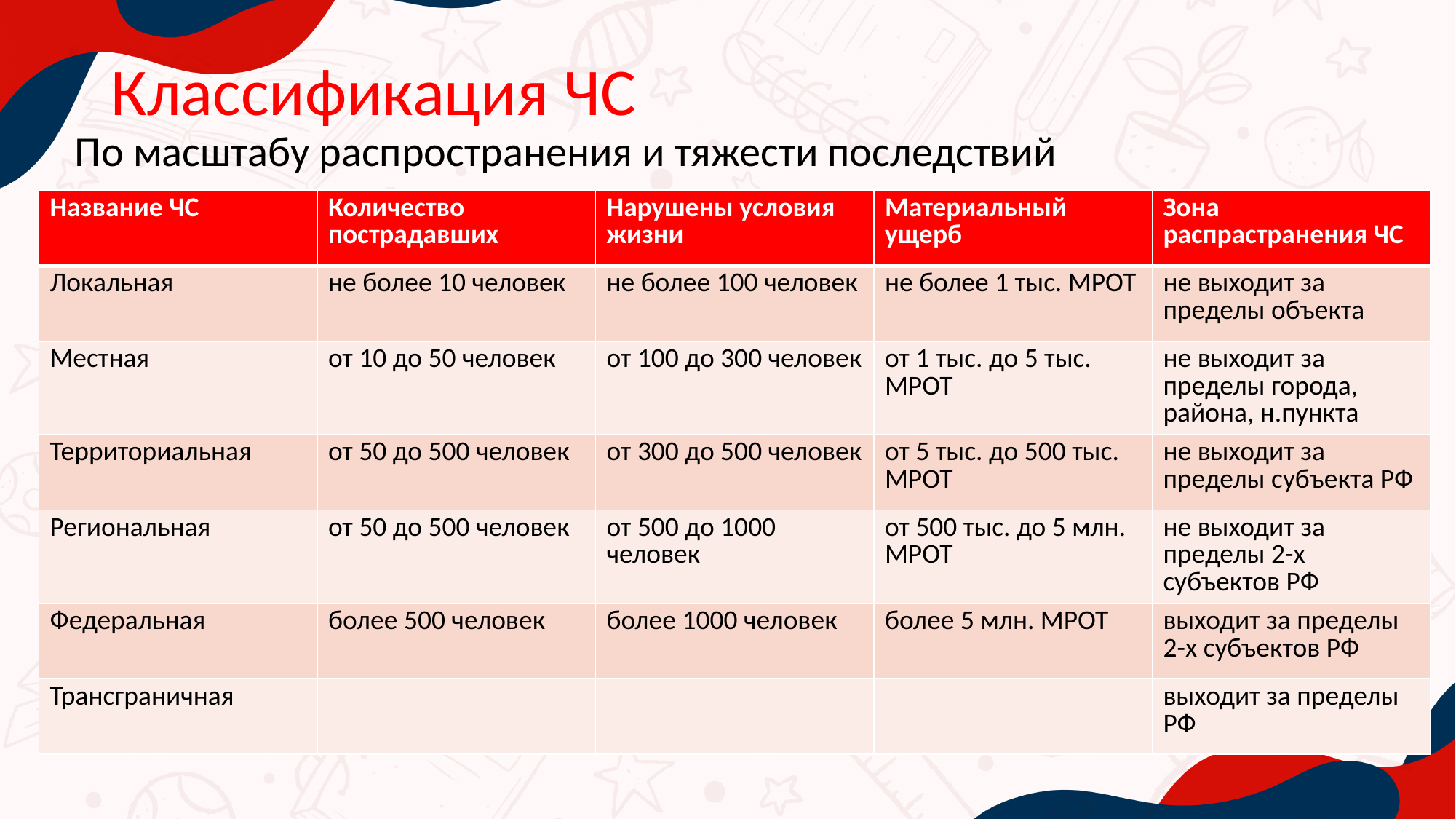

# Классификация ЧС
По масштабу распространения и тяжести последствий

| Название ЧС | Количество пострадавших | Нарушены условия жизни | Материальный ущерб | Зона распрастранения ЧС |
| --- | --- | --- | --- | --- |
| Локальная | не более 10 человек | не более 100 человек | не более 1 тыс. МРОТ | не выходит за пределы объекта |
| Местная | от 10 до 50 человек | от 100 до 300 человек | от 1 тыс. до 5 тыс. МРОТ | не выходит за пределы города, района, н.пункта |
| Территориальная | от 50 до 500 человек | от 300 до 500 человек | от 5 тыс. до 500 тыс. МРОТ | не выходит за пределы субъекта РФ |
| Региональная | от 50 до 500 человек | от 500 до 1000 человек | от 500 тыс. до 5 млн. МРОТ | не выходит за пределы 2-х субъектов РФ |
| Федеральная | более 500 человек | более 1000 человек | более 5 млн. МРОТ | выходит за пределы 2-х субъектов РФ |
| Трансграничная |  |  |  | выходит за пределы РФ |